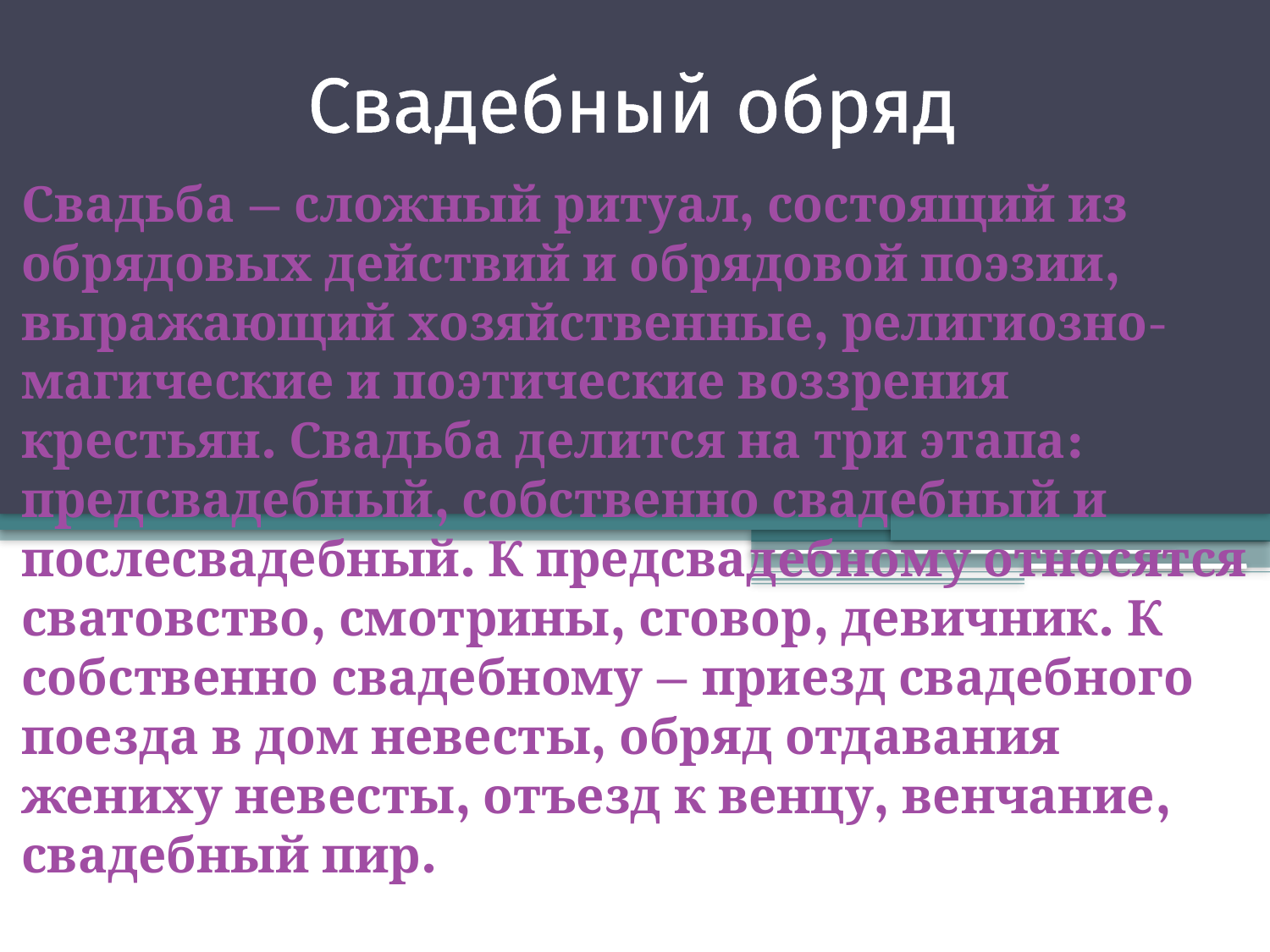

# Свадебный обряд
Свадьба – сложный ритуал, состоящий из обрядовых действий и обрядовой поэзии, выражающий хозяйственные, религиозно-магические и поэтические воззрения крестьян. Свадьба делится на три этапа: предсвадебный, собственно свадебный и послесвадебный. К предсвадебному относятся сватовство, смотрины, сговор, девичник. К собственно свадебному – приезд свадебного поезда в дом невесты, обряд отдавания жениху невесты, отъезд к венцу, венчание, свадебный пир.